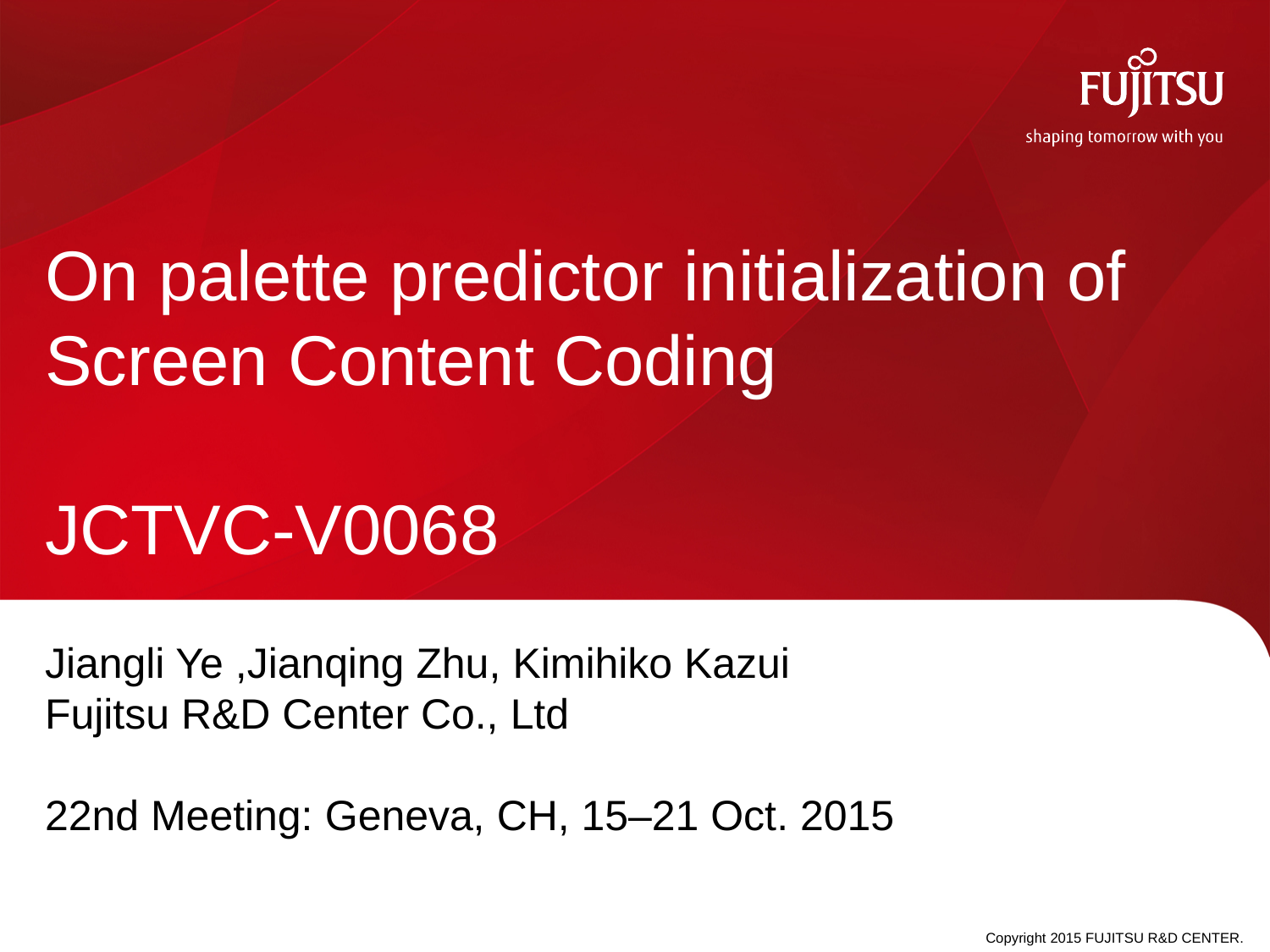

# On palette predictor initialization of Screen Content Coding JCTVC-V0068
Jiangli Ye ,Jianqing Zhu, Kimihiko Kazui
Fujitsu R&D Center Co., Ltd

22nd Meeting: Geneva, CH, 15–21 Oct. 2015
Copyright 2015 FUJITSU R&D CENTER.